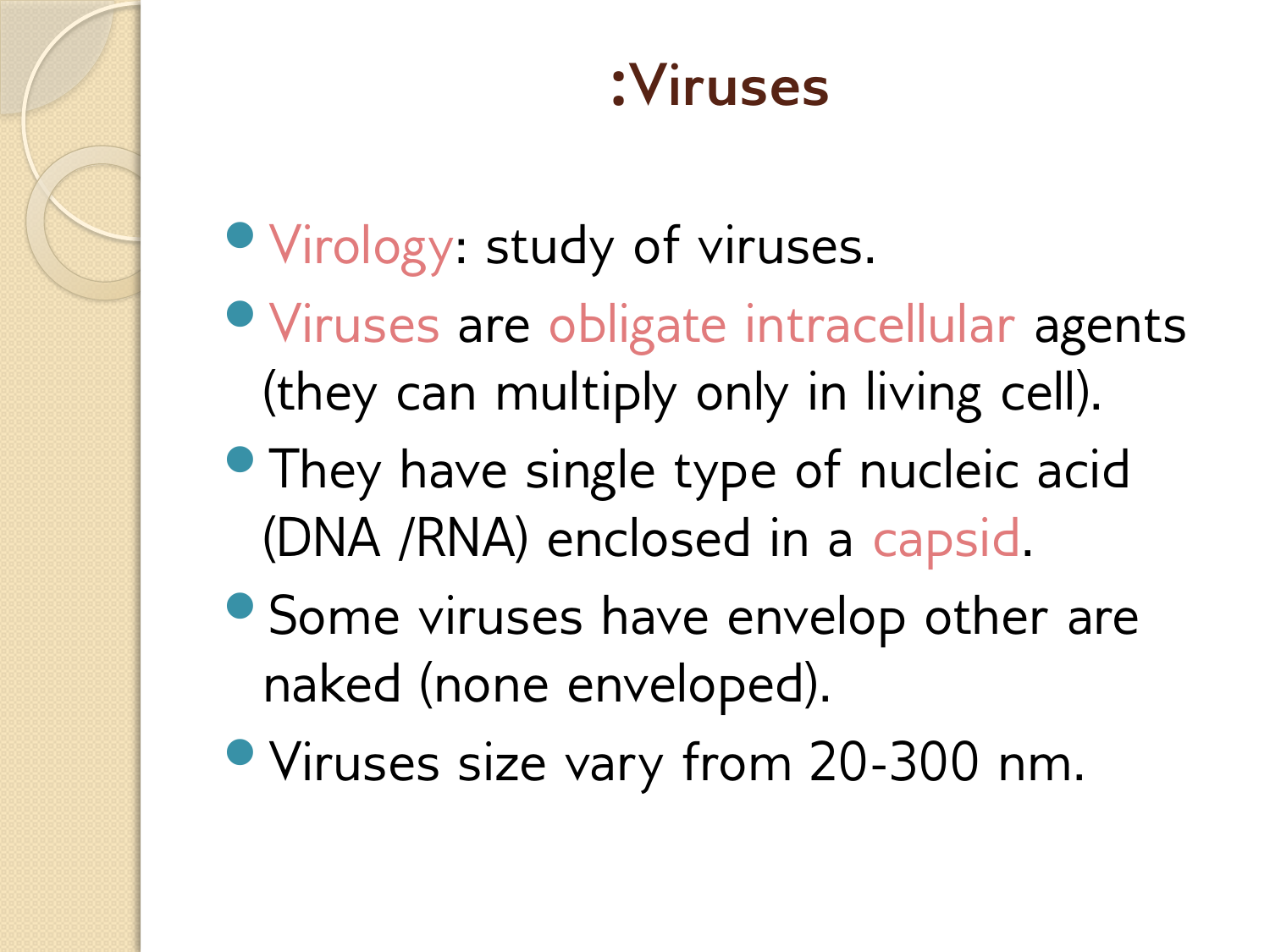

# Viruses:
Virology: study of viruses.
Viruses are obligate intracellular agents (they can multiply only in living cell).
They have single type of nucleic acid (DNA /RNA) enclosed in a capsid.
Some viruses have envelop other are naked (none enveloped).
Viruses size vary from 20-300 nm.